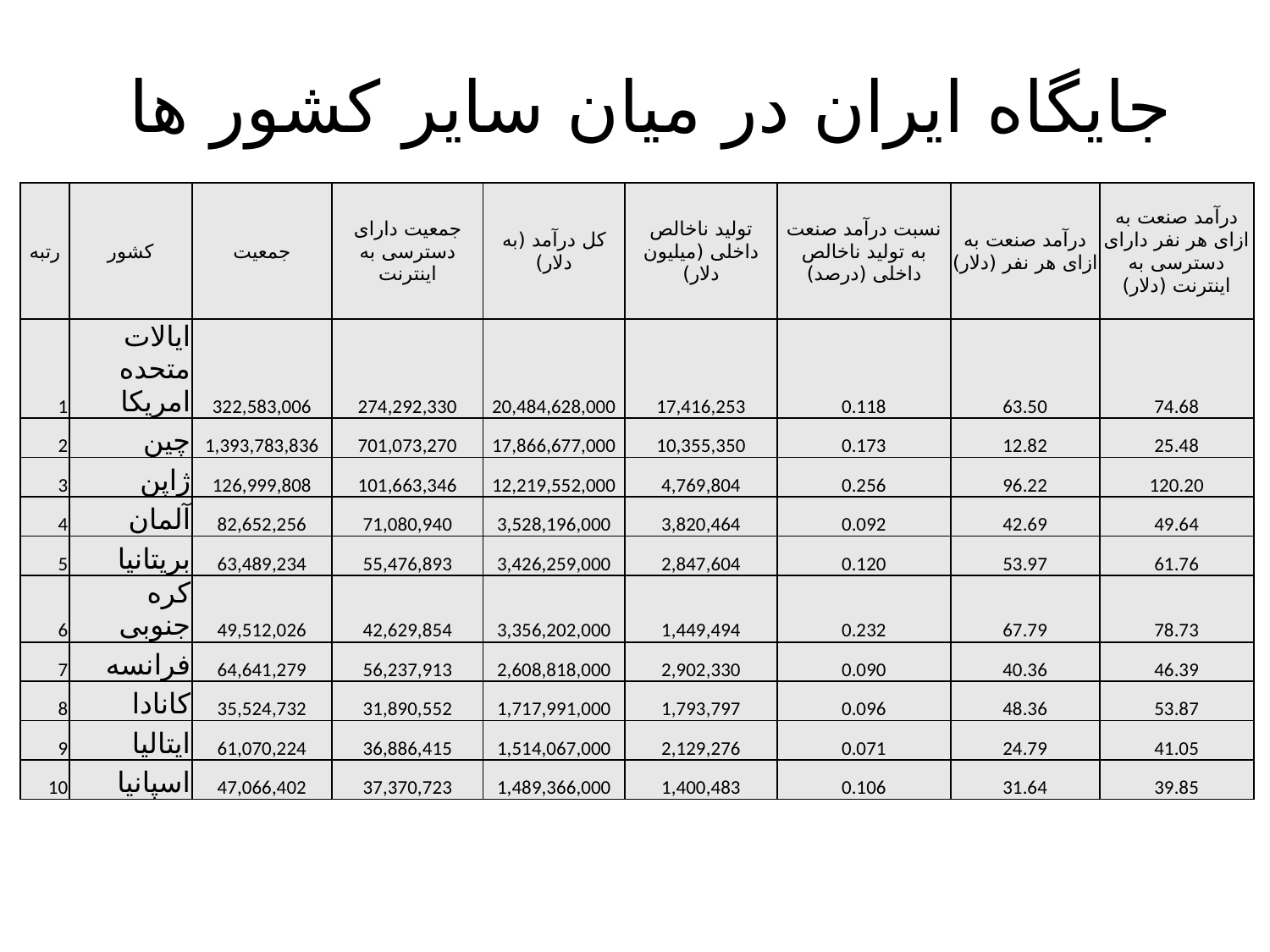

جایگاه ایران در میان سایر کشور ها
| رتبه | کشور | جمعیت | جمعیت دارای دسترسی به اینترنت | کل درآمد (به دلار) | تولید ناخالص داخلی (میلیون دلار) | نسبت درآمد صنعت به تولید ناخالص داخلی (درصد) | درآمد صنعت به ازای هر نفر (دلار) | درآمد صنعت به ازای هر نفر دارای دسترسی به اینترنت (دلار) |
| --- | --- | --- | --- | --- | --- | --- | --- | --- |
| 1 | ایالات متحده امریکا | 322,583,006 | 274,292,330 | 20,484,628,000 | 17,416,253 | 0.118 | 63.50 | 74.68 |
| 2 | چین | 1,393,783,836 | 701,073,270 | 17,866,677,000 | 10,355,350 | 0.173 | 12.82 | 25.48 |
| 3 | ژاپن | 126,999,808 | 101,663,346 | 12,219,552,000 | 4,769,804 | 0.256 | 96.22 | 120.20 |
| 4 | آلمان | 82,652,256 | 71,080,940 | 3,528,196,000 | 3,820,464 | 0.092 | 42.69 | 49.64 |
| 5 | بریتانیا | 63,489,234 | 55,476,893 | 3,426,259,000 | 2,847,604 | 0.120 | 53.97 | 61.76 |
| 6 | کره جنوبی | 49,512,026 | 42,629,854 | 3,356,202,000 | 1,449,494 | 0.232 | 67.79 | 78.73 |
| 7 | فرانسه | 64,641,279 | 56,237,913 | 2,608,818,000 | 2,902,330 | 0.090 | 40.36 | 46.39 |
| 8 | کانادا | 35,524,732 | 31,890,552 | 1,717,991,000 | 1,793,797 | 0.096 | 48.36 | 53.87 |
| 9 | ایتالیا | 61,070,224 | 36,886,415 | 1,514,067,000 | 2,129,276 | 0.071 | 24.79 | 41.05 |
| 10 | اسپانیا | 47,066,402 | 37,370,723 | 1,489,366,000 | 1,400,483 | 0.106 | 31.64 | 39.85 |